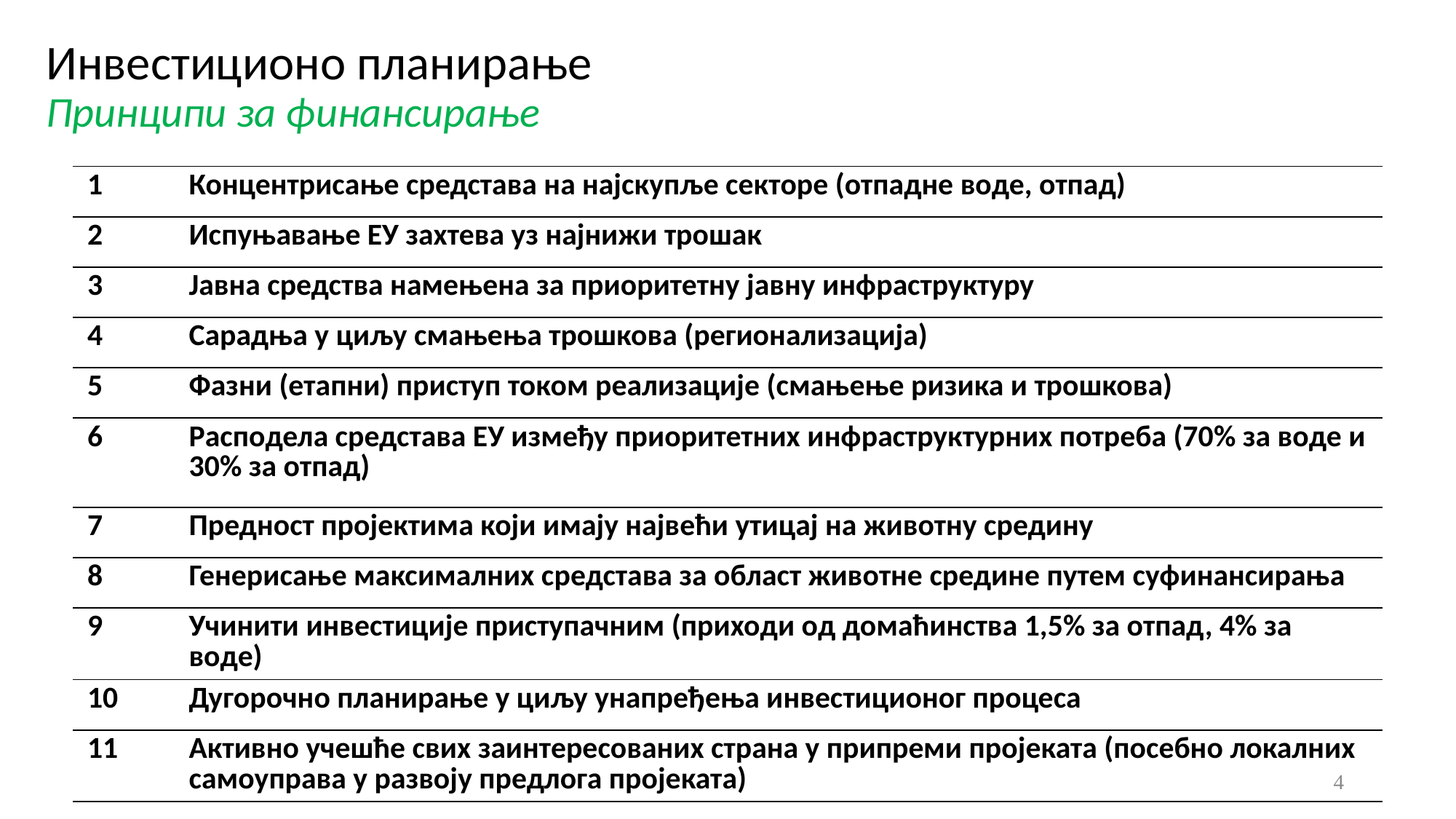

# Инвестиционо планирање Принципи за финансирање
| 1 | Концентрисање средстава на најскупље секторе (отпадне воде, отпад) |
| --- | --- |
| 2 | Испуњавање ЕУ захтева уз најнижи трошак |
| 3 | Јавна средства намењена за приоритетну јавну инфраструктуру |
| 4 | Сарадња у циљу смањења трошкова (регионализација) |
| 5 | Фазни (етапни) приступ током реализације (смањење ризика и трошкова) |
| 6 | Расподела средстава ЕУ између приоритетних инфраструктурних потреба (70% за воде и 30% за отпад) |
| 7 | Предност пројектима који имају највећи утицај на животну средину |
| 8 | Генерисање максималних средстава за област животне средине путем суфинансирања |
| 9 | Учинити инвестиције приступачним (приходи од домаћинства 1,5% за отпад, 4% за воде) |
| 10 | Дугорочно планирање у циљу унапређења инвестиционог процеса |
| 11 | Активно учешће свих заинтересованих страна у припреми пројеката (посебно локалних самоуправа у развоју предлога пројеката) |
4